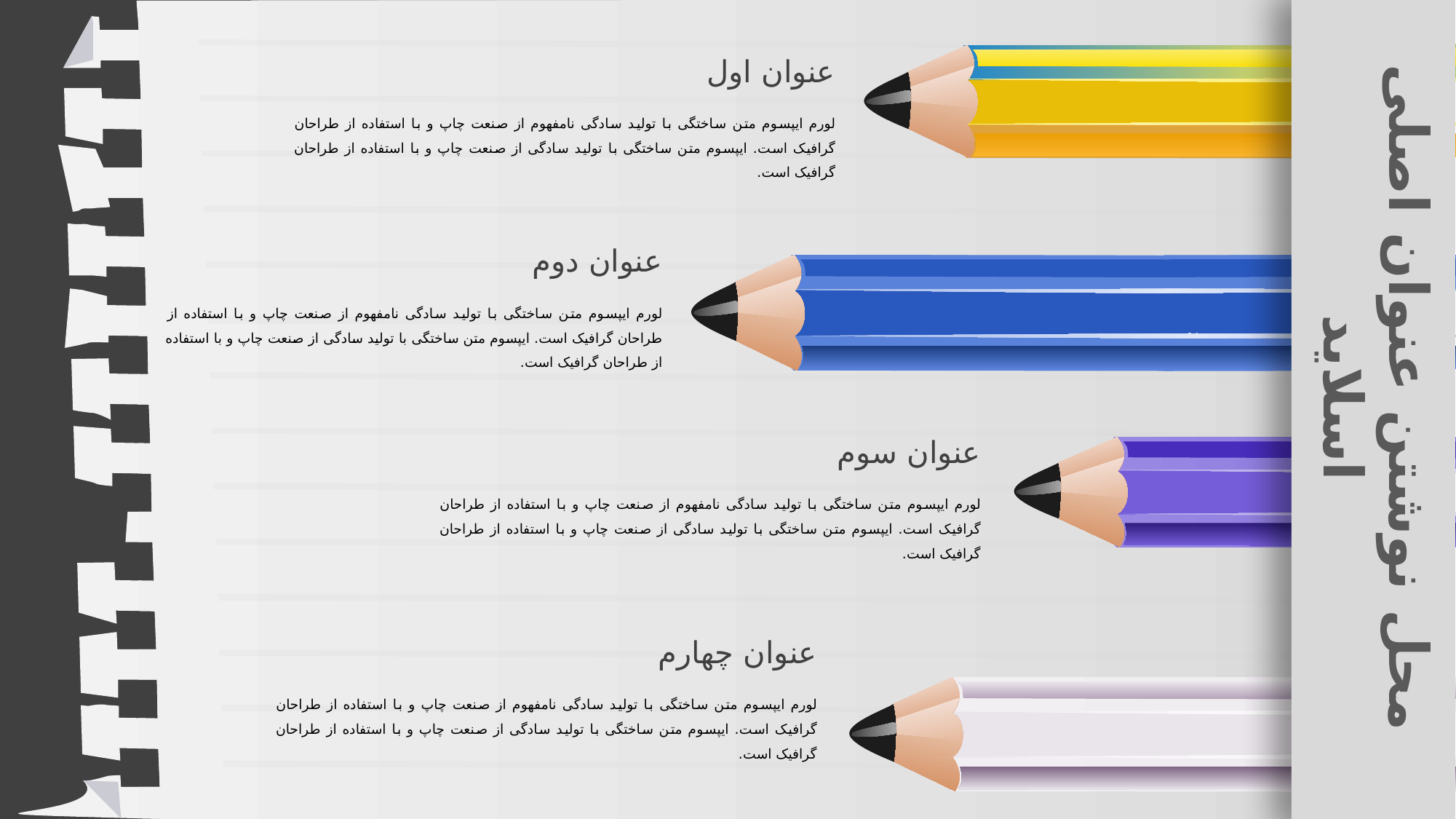

عنوان اول
لورم ایپسوم متن ساختگی با تولید سادگی نامفهوم از صنعت چاپ و با استفاده از طراحان گرافیک است. ایپسوم متن ساختگی با تولید سادگی از صنعت چاپ و با استفاده از طراحان گرافیک است.
عنوان دوم
لورم ایپسوم متن ساختگی با تولید سادگی نامفهوم از صنعت چاپ و با استفاده از طراحان گرافیک است. ایپسوم متن ساختگی با تولید سادگی از صنعت چاپ و با استفاده از طراحان گرافیک است.

محل نوشتن عنوان اصلی اسلاید
عنوان سوم
لورم ایپسوم متن ساختگی با تولید سادگی نامفهوم از صنعت چاپ و با استفاده از طراحان گرافیک است. ایپسوم متن ساختگی با تولید سادگی از صنعت چاپ و با استفاده از طراحان گرافیک است.

عنوان چهارم
لورم ایپسوم متن ساختگی با تولید سادگی نامفهوم از صنعت چاپ و با استفاده از طراحان گرافیک است. ایپسوم متن ساختگی با تولید سادگی از صنعت چاپ و با استفاده از طراحان گرافیک است.